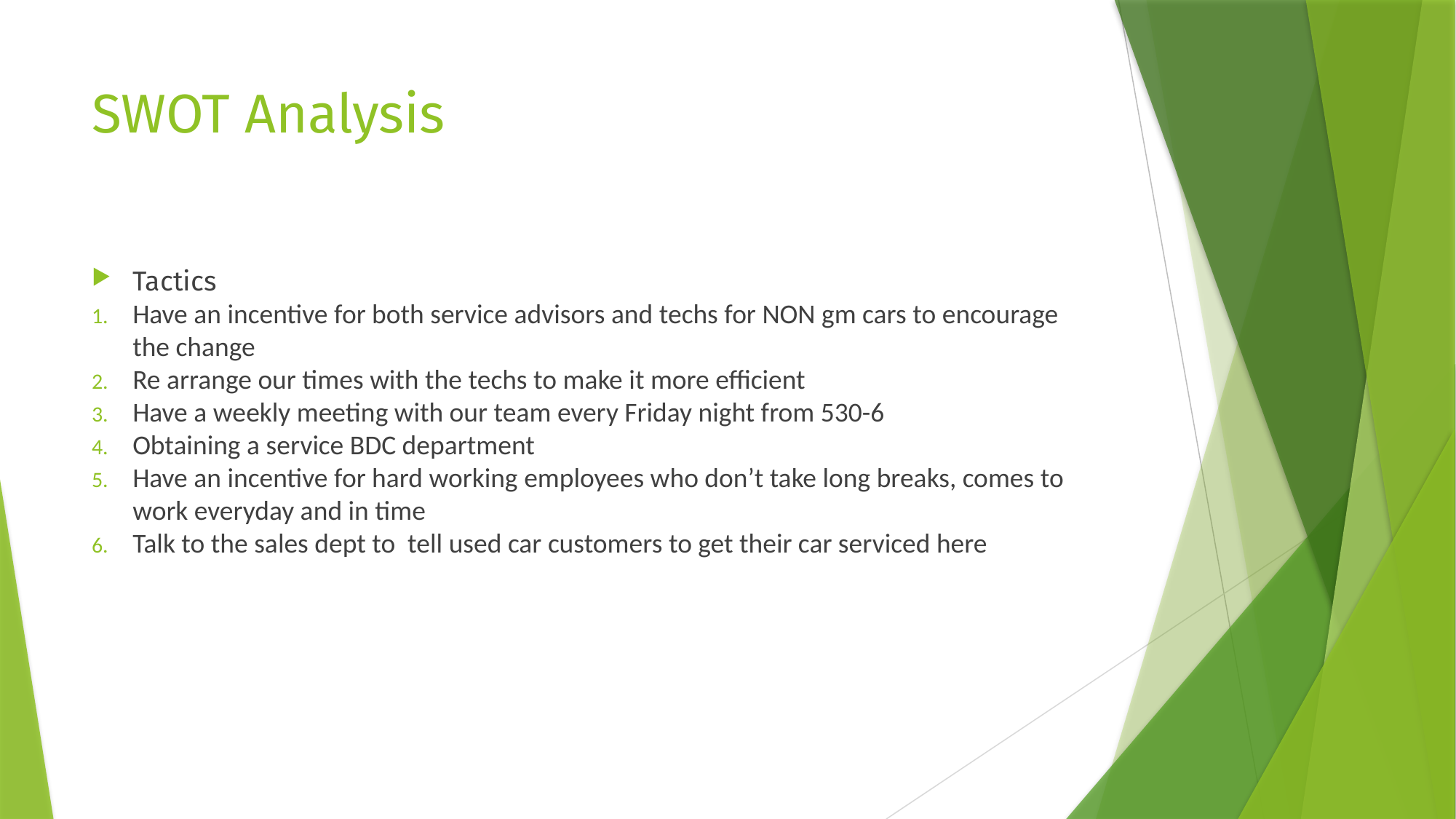

# SWOT Analysis
Tactics
Have an incentive for both service advisors and techs for NON gm cars to encourage the change
Re arrange our times with the techs to make it more efficient
Have a weekly meeting with our team every Friday night from 530-6
Obtaining a service BDC department
Have an incentive for hard working employees who don’t take long breaks, comes to work everyday and in time
Talk to the sales dept to  tell used car customers to get their car serviced here